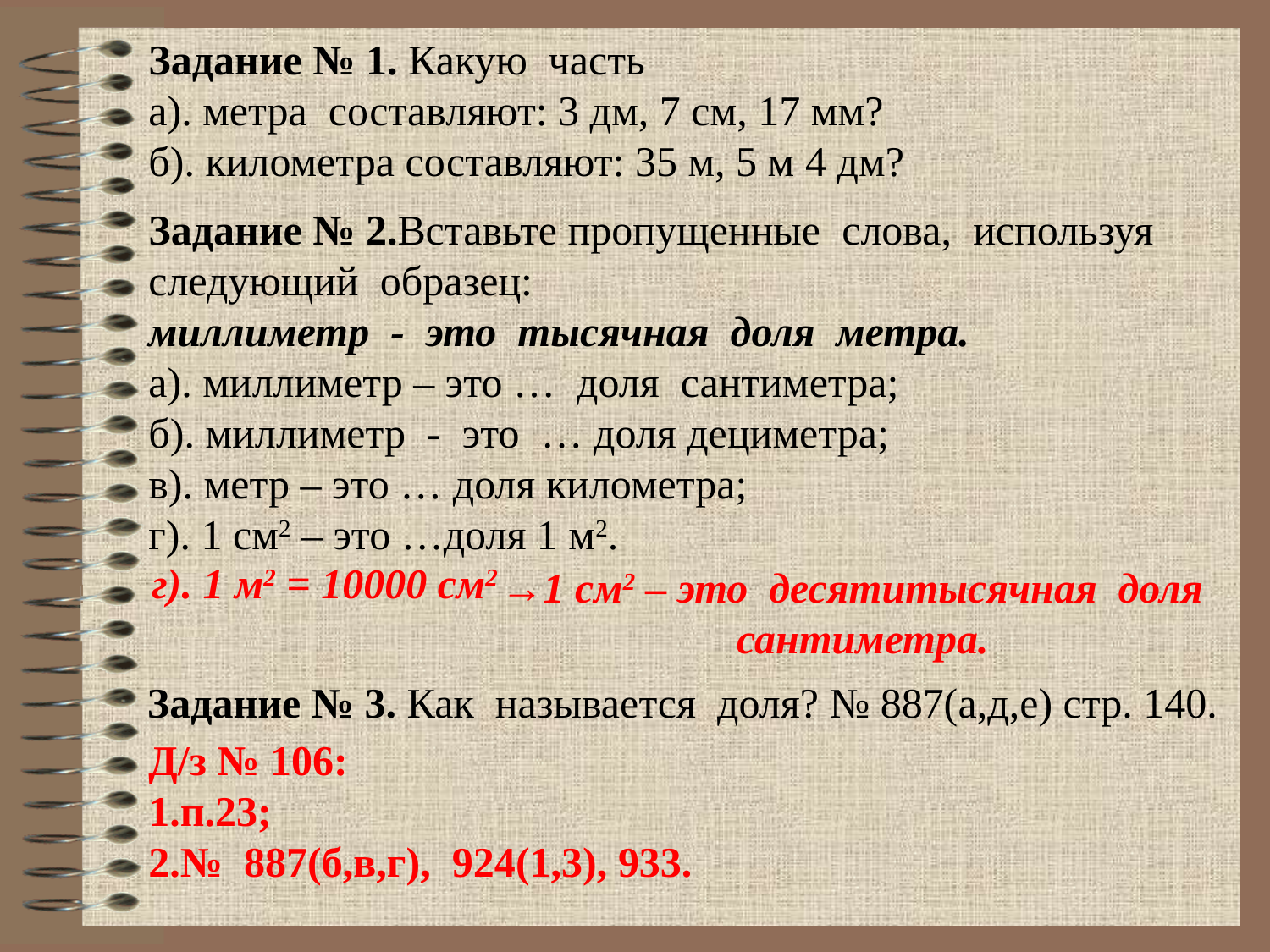

Задание № 1. Какую  часть
а). метра  составляют: 3 дм, 7 см, 17 мм?
б). километра составляют: 35 м, 5 м 4 дм?
Задание № 2.Вставьте пропущенные  слова,  используя  следующий  образец:
миллиметр  -  это  тысячная  доля  метра.
а). миллиметр – это …  доля  сантиметра;
б). миллиметр  -  это  … доля дециметра;
в). метр – это … доля километра;
г). 1 см2 – это …доля 1 м2.
г). 1 м2 = 10000 см2
→1 см2 – это  десятитысячная  доля
сантиметра.
Задание № 3. Как  называется  доля? № 887(а,д,е) стр. 140.
Д/з № 106:
1.п.23;
2.№  887(б,в,г),  924(1,3), 933.